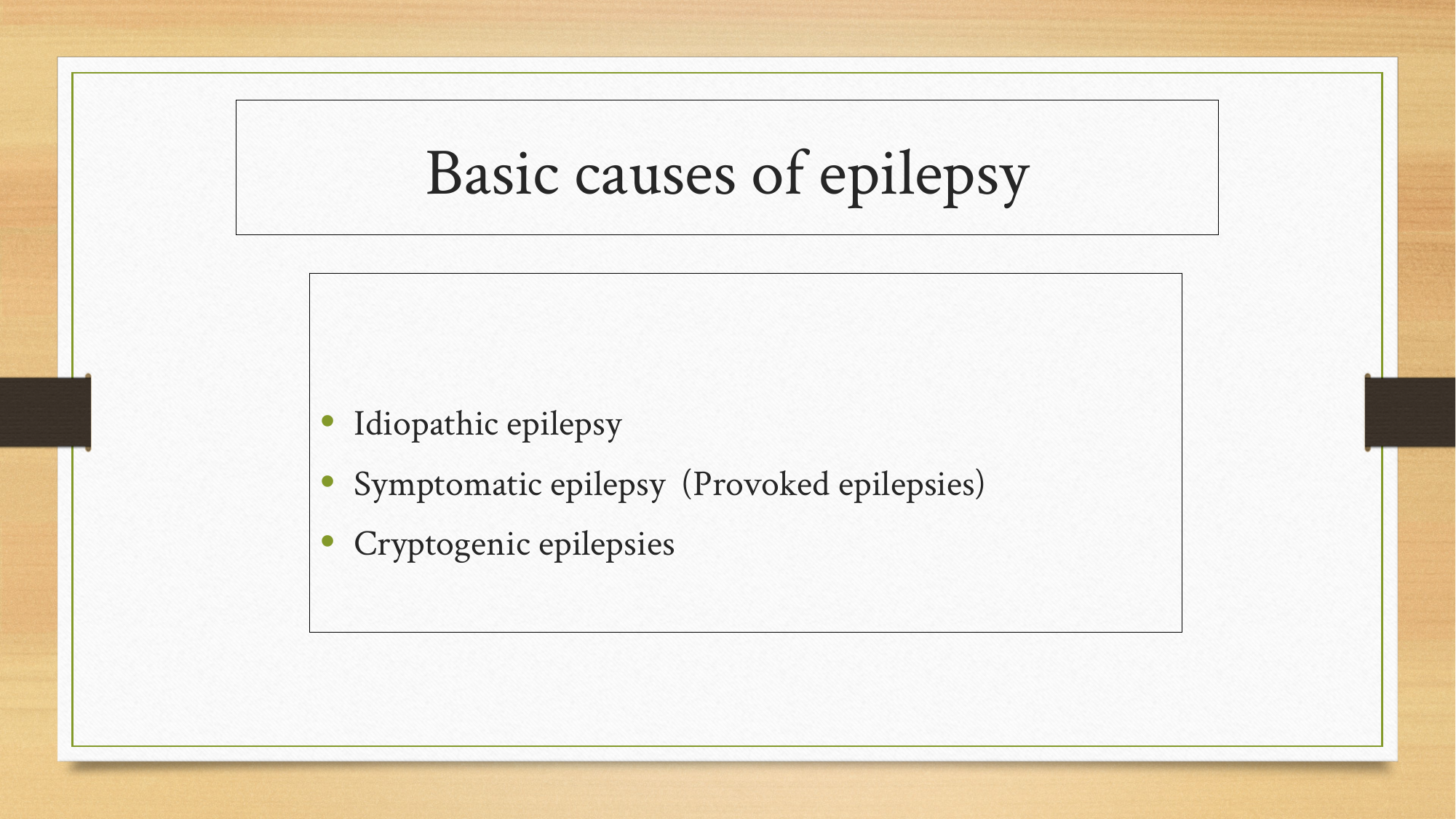

Basic causes of epilepsy

Idiopathic epilepsy
Symptomatic epilepsy  (Provoked epilepsies)
Cryptogenic epilepsies